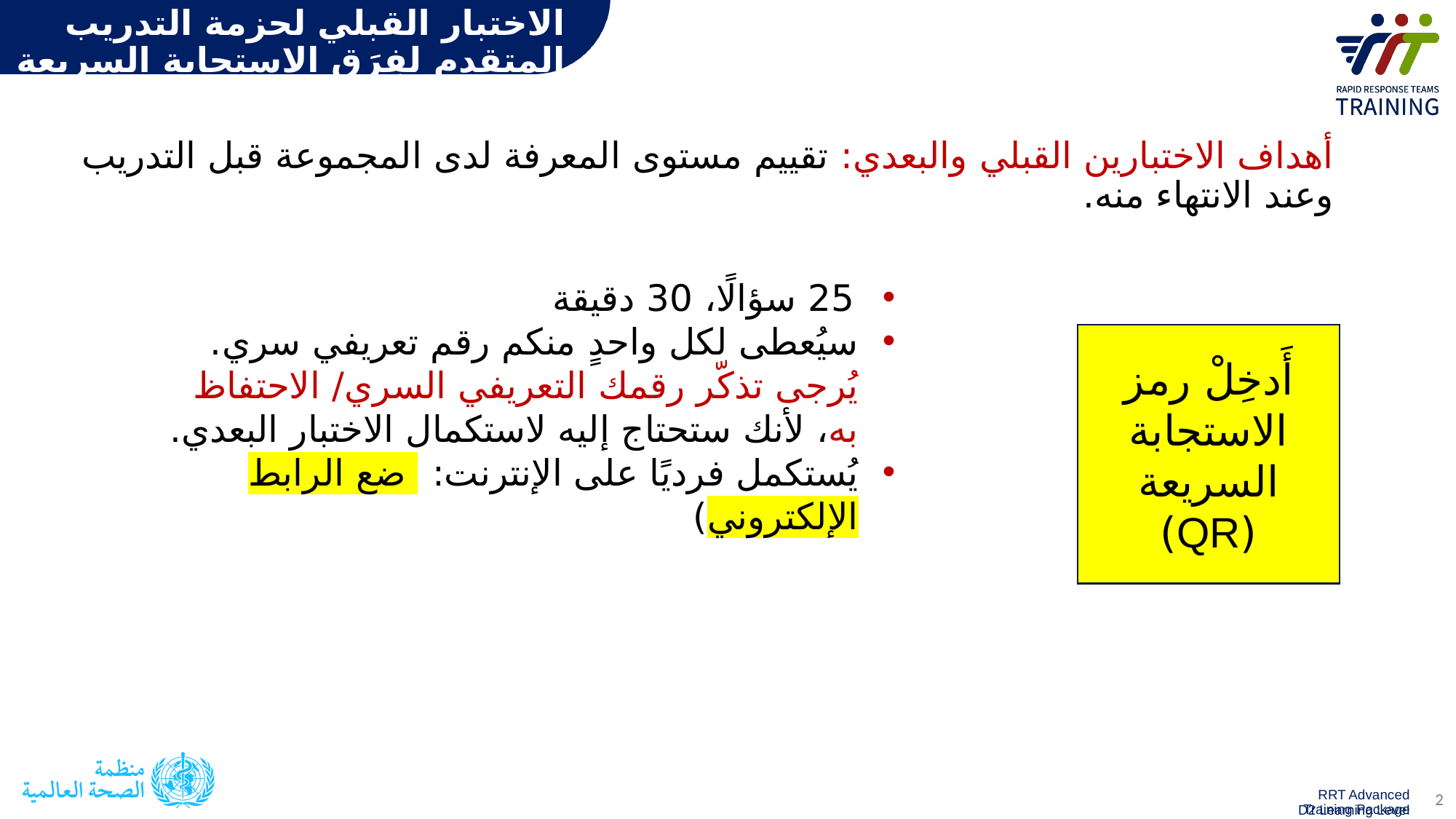

الاختبار القبلي لحزمة التدريب المتقدم لفِرَق الاستجابة السريعة
أهداف الاختبارين القبلي والبعدي: تقييم مستوى المعرفة لدى المجموعة قبل التدريب وعند الانتهاء منه.
25 سؤالًا، 30 دقيقة
سيُعطى لكل واحدٍ منكم رقم تعريفي سري. يُرجى تذكّر رقمك التعريفي السري/ الاحتفاظ به، لأنك ستحتاج إليه لاستكمال الاختبار البعدي.
يُستكمل فرديًا على الإنترنت: (ضع الرابط الإلكتروني)

أَدخِلْ رمز الاستجابة السريعة (QR)